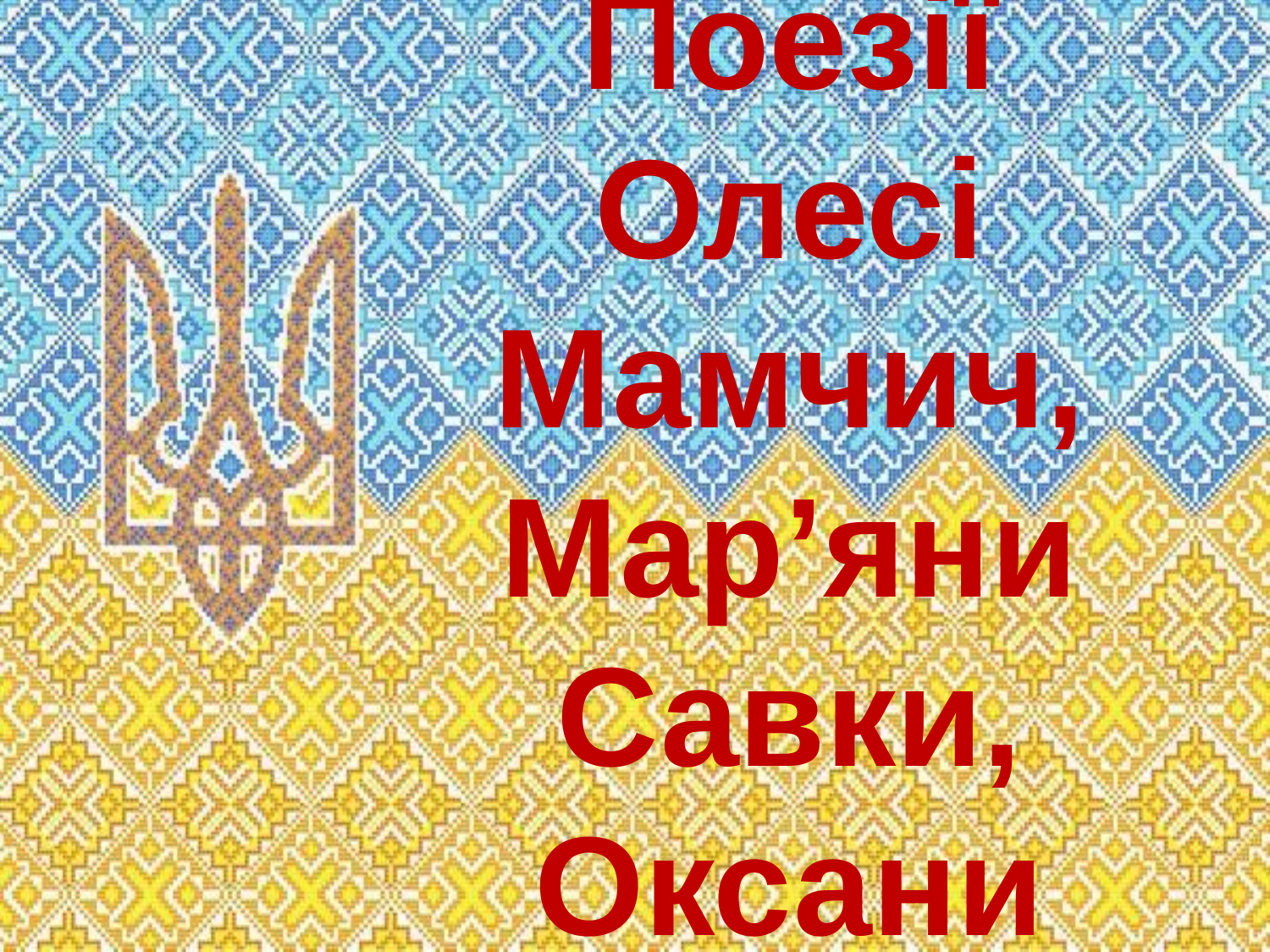

# УПЧ. Поезії Олесі Мамчич, Мар’яни Савки, Оксани Забужко